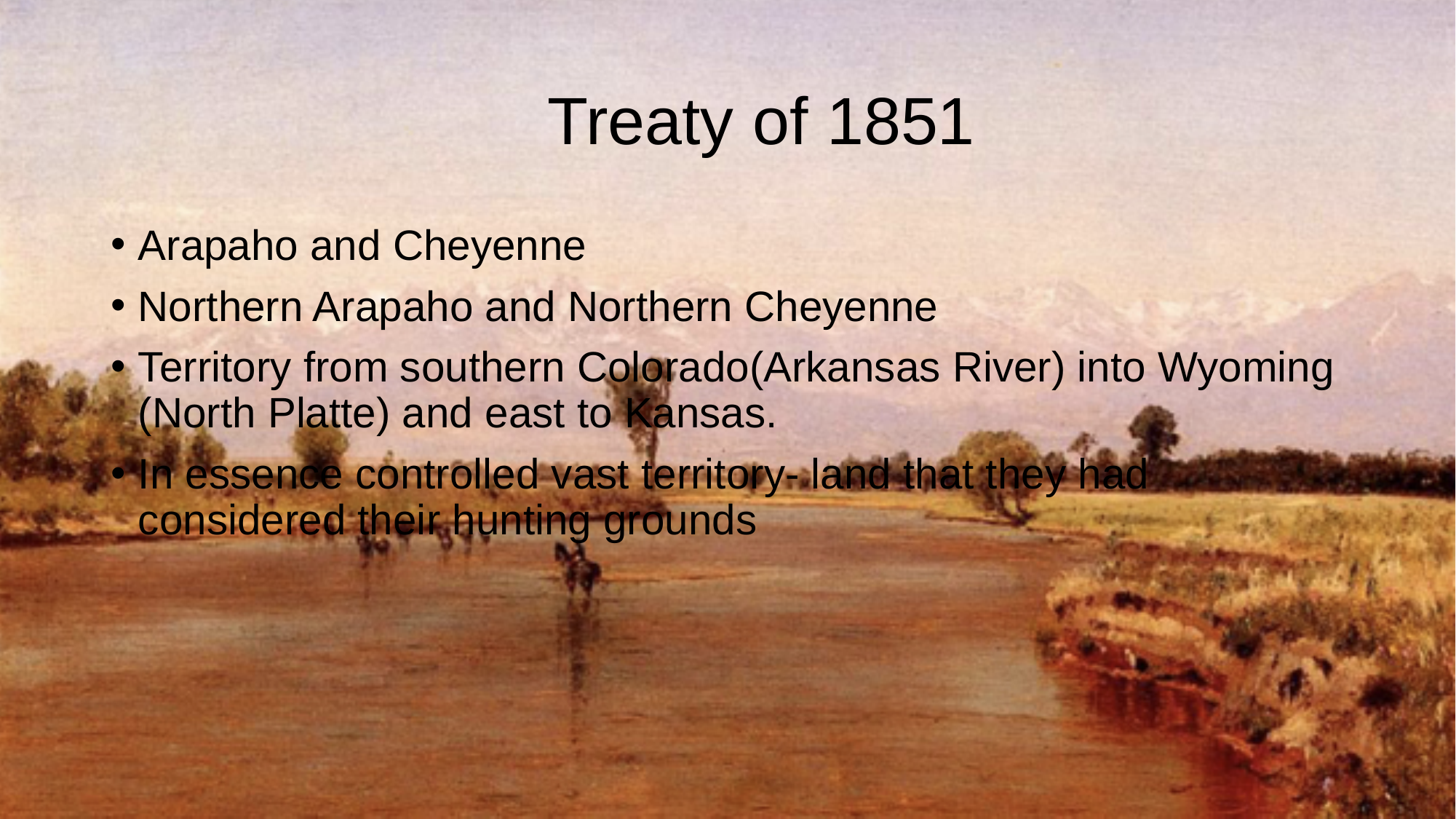

# Treaty of 1851
Arapaho and Cheyenne
Northern Arapaho and Northern Cheyenne
Territory from southern Colorado(Arkansas River) into Wyoming (North Platte) and east to Kansas.
In essence controlled vast territory- land that they had considered their hunting grounds